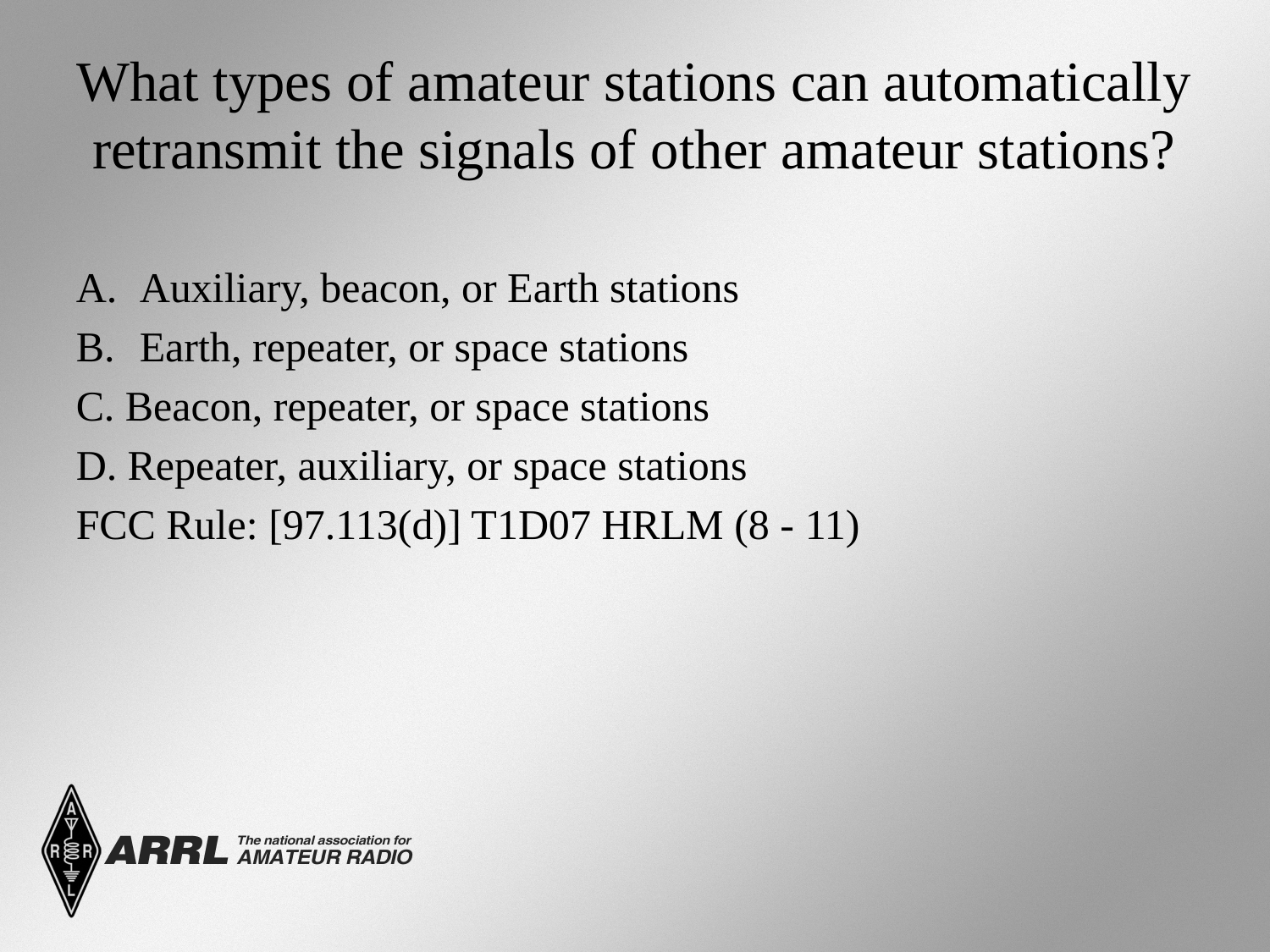

# What types of amateur stations can automatically retransmit the signals of other amateur stations?
Auxiliary, beacon, or Earth stations
Earth, repeater, or space stations
C. Beacon, repeater, or space stations
D. Repeater, auxiliary, or space stations
FCC Rule: [97.113(d)] T1D07 HRLM (8 - 11)